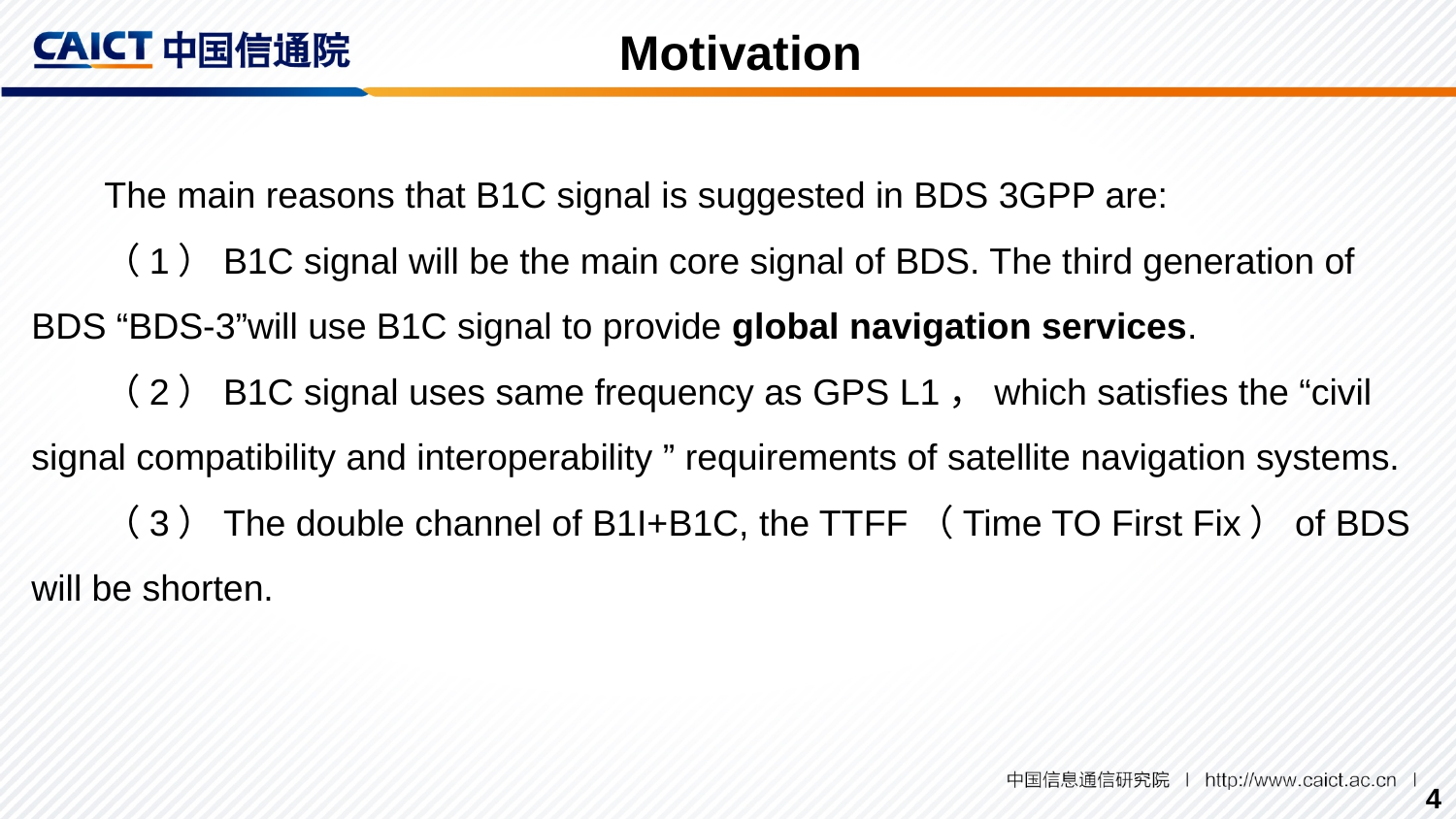

Motivation
The main reasons that B1C signal is suggested in BDS 3GPP are:
（1）B1C signal will be the main core signal of BDS. The third generation of BDS “BDS-3”will use B1C signal to provide global navigation services.
（2）B1C signal uses same frequency as GPS L1，which satisfies the “civil signal compatibility and interoperability ” requirements of satellite navigation systems.
（3）The double channel of B1I+B1C, the TTFF（Time TO First Fix）of BDS will be shorten.